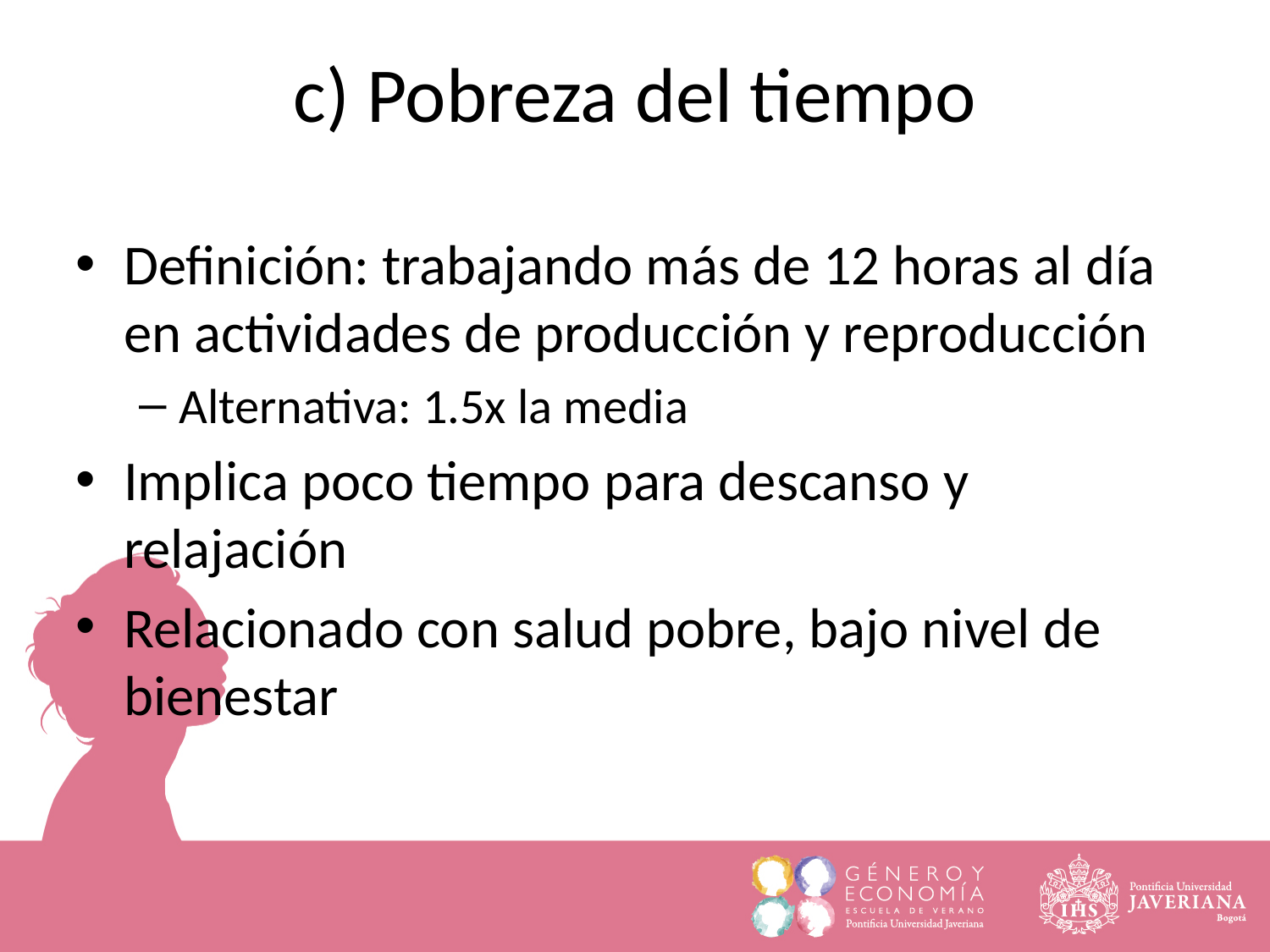

c) Pobreza del tiempo
Definición: trabajando más de 12 horas al día en actividades de producción y reproducción
Alternativa: 1.5x la media
Implica poco tiempo para descanso y relajación
Relacionado con salud pobre, bajo nivel de bienestar